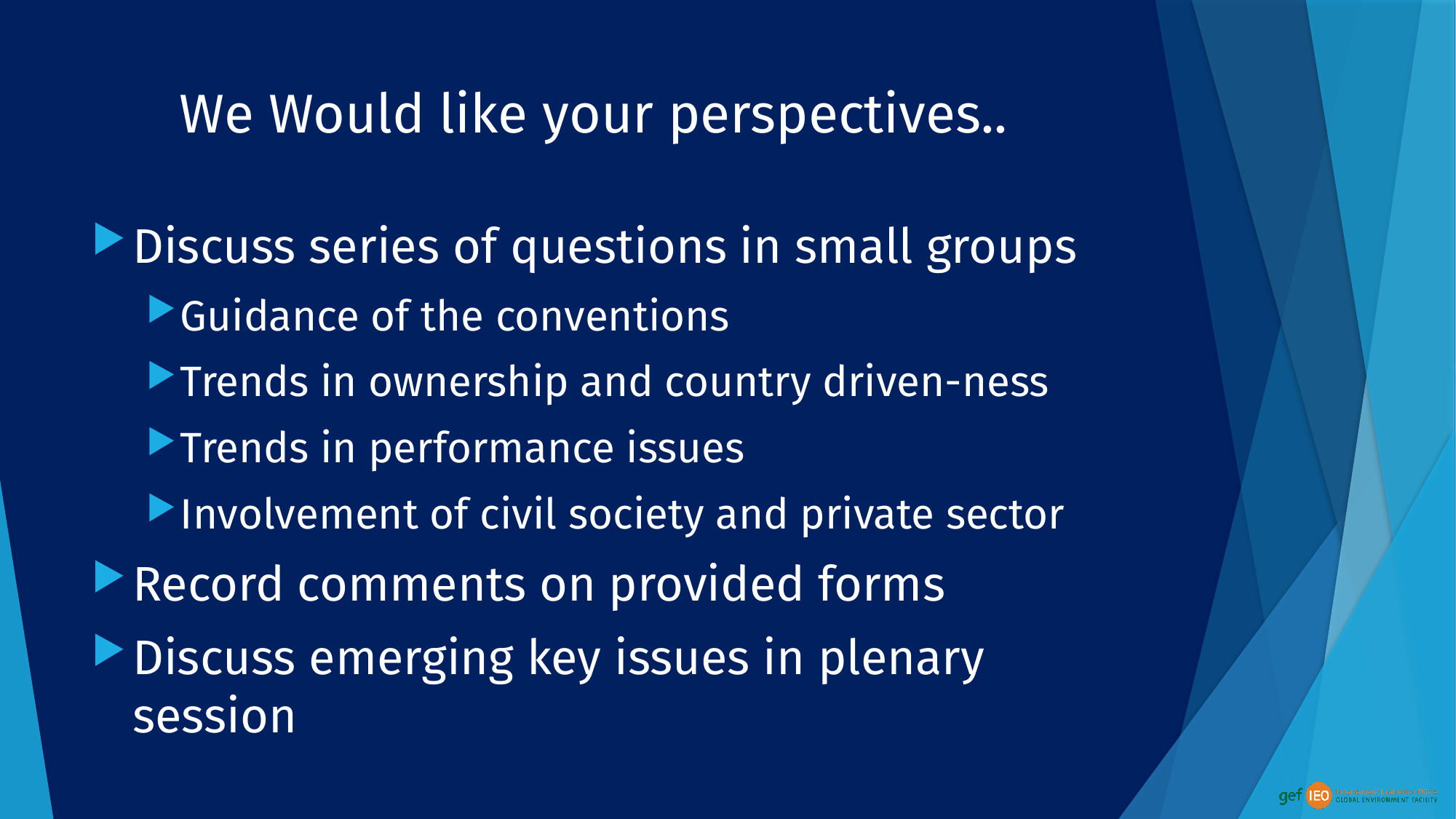

# We Would like your perspectives..
Discuss series of questions in small groups
Guidance of the conventions
Trends in ownership and country driven-ness
Trends in performance issues
Involvement of civil society and private sector
Record comments on provided forms
Discuss emerging key issues in plenary session